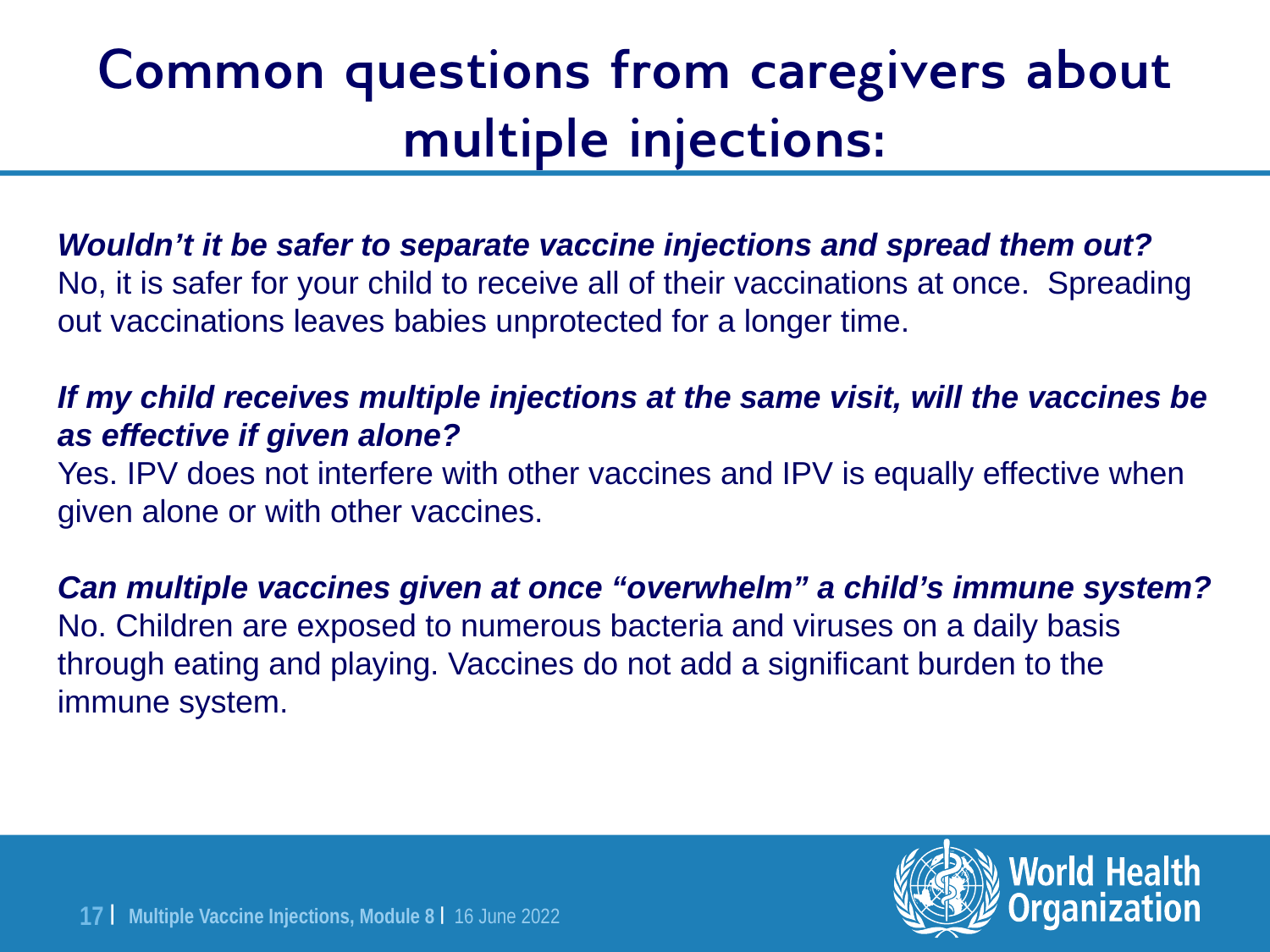

Common questions from caregivers about
multiple injections:
Wouldn’t it be safer to separate vaccine injections and spread them out?
No, it is safer for your child to receive all of their vaccinations at once.  Spreading out vaccinations leaves babies unprotected for a longer time.

If my child receives multiple injections at the same visit, will the vaccines be as effective if given alone?
Yes. IPV does not interfere with other vaccines and IPV is equally effective when given alone or with other vaccines.

Can multiple vaccines given at once “overwhelm” a child’s immune system?
No. Children are exposed to numerous bacteria and viruses on a daily basis through eating and playing. Vaccines do not add a significant burden to the immune system.